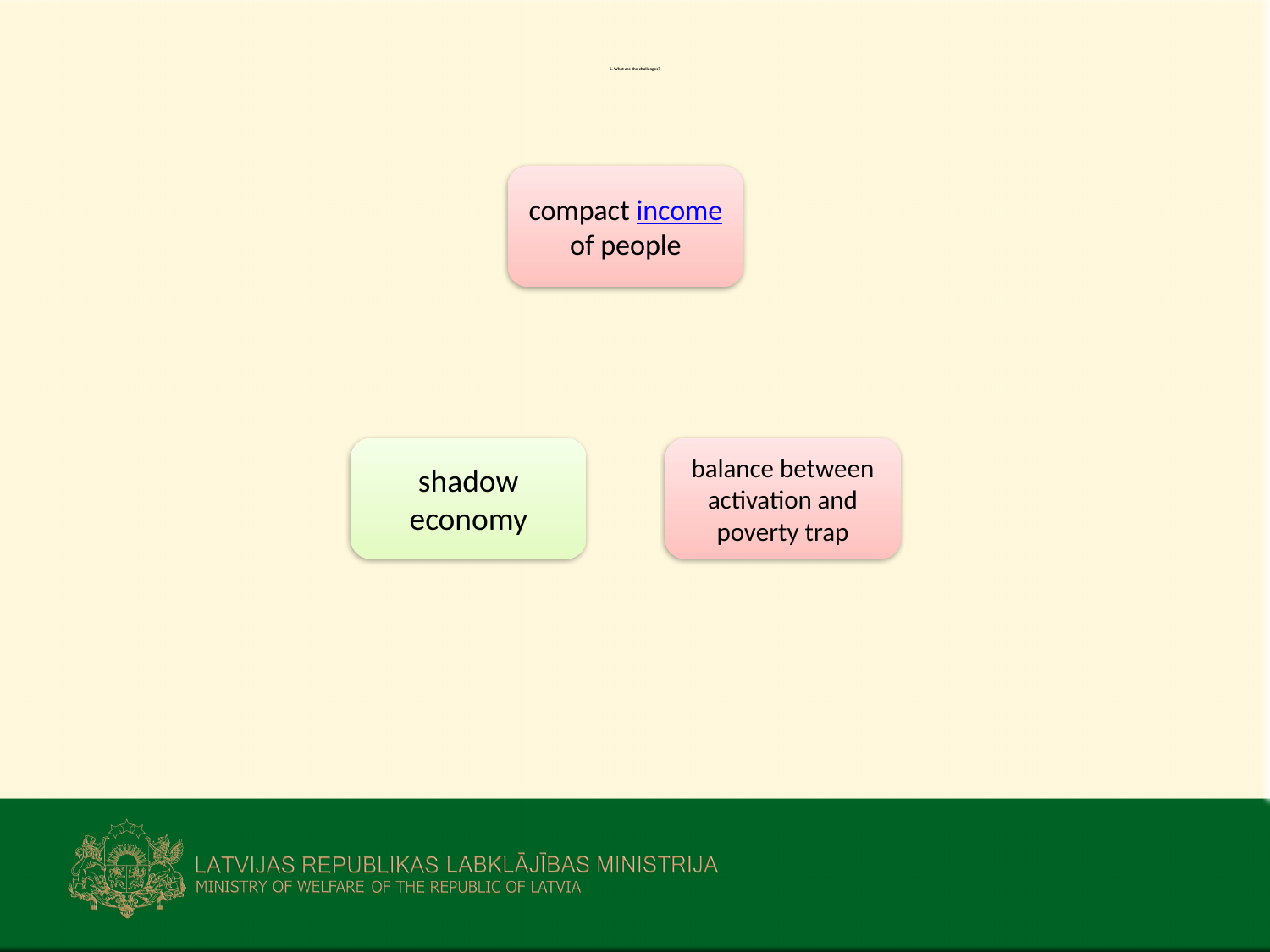

# 6. What are the challenges?
compact income of people
balance between activation and poverty trap
shadow economy